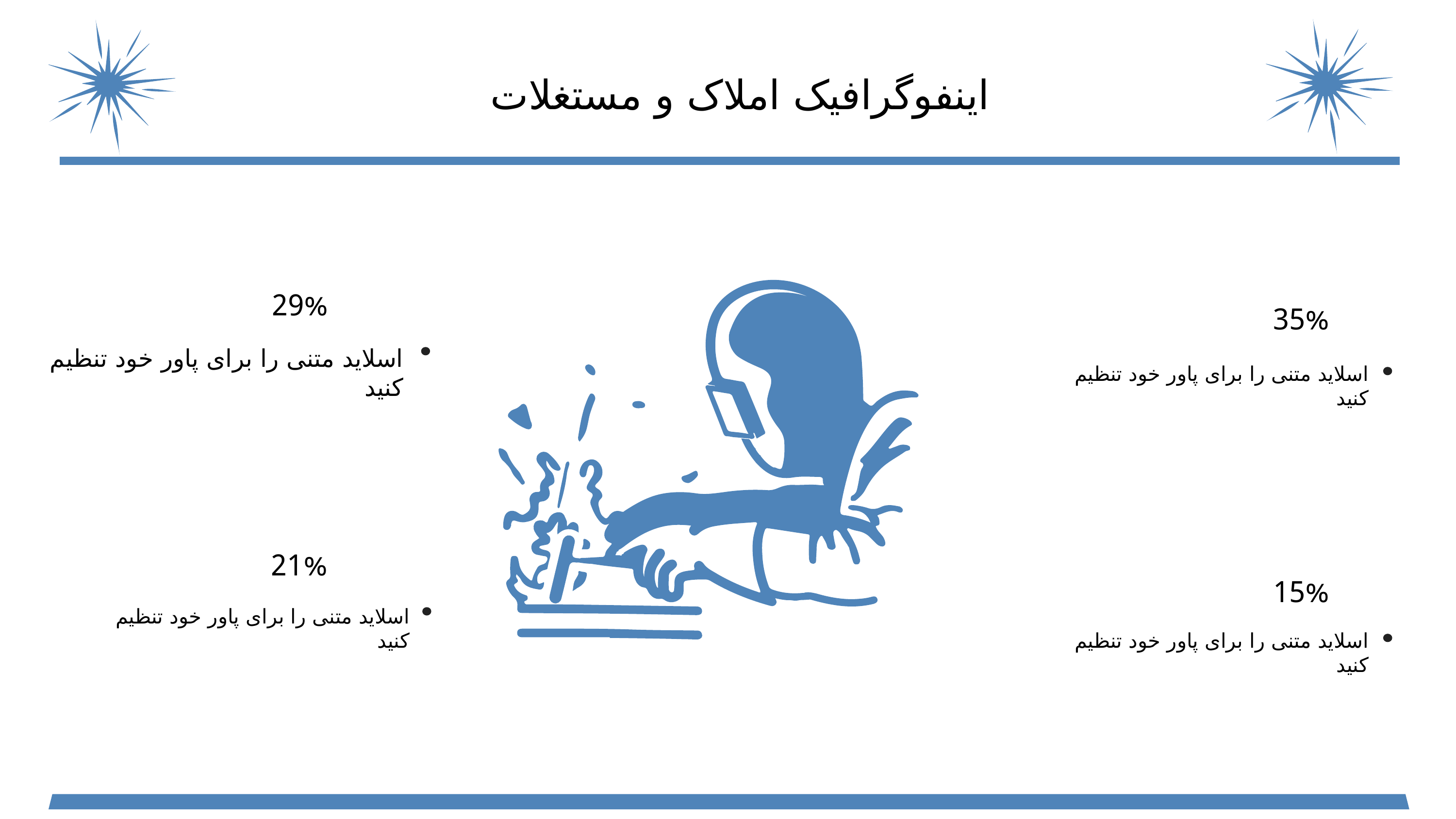

اینفوگرافیک املاک و مستغلات

29%
35%
اسلاید متنی را برای پاور خود تنظیم کنید

اسلاید متنی را برای پاور خود تنظیم کنید

21%

15%
اسلاید متنی را برای پاور خود تنظیم کنید

اسلاید متنی را برای پاور خود تنظیم کنید